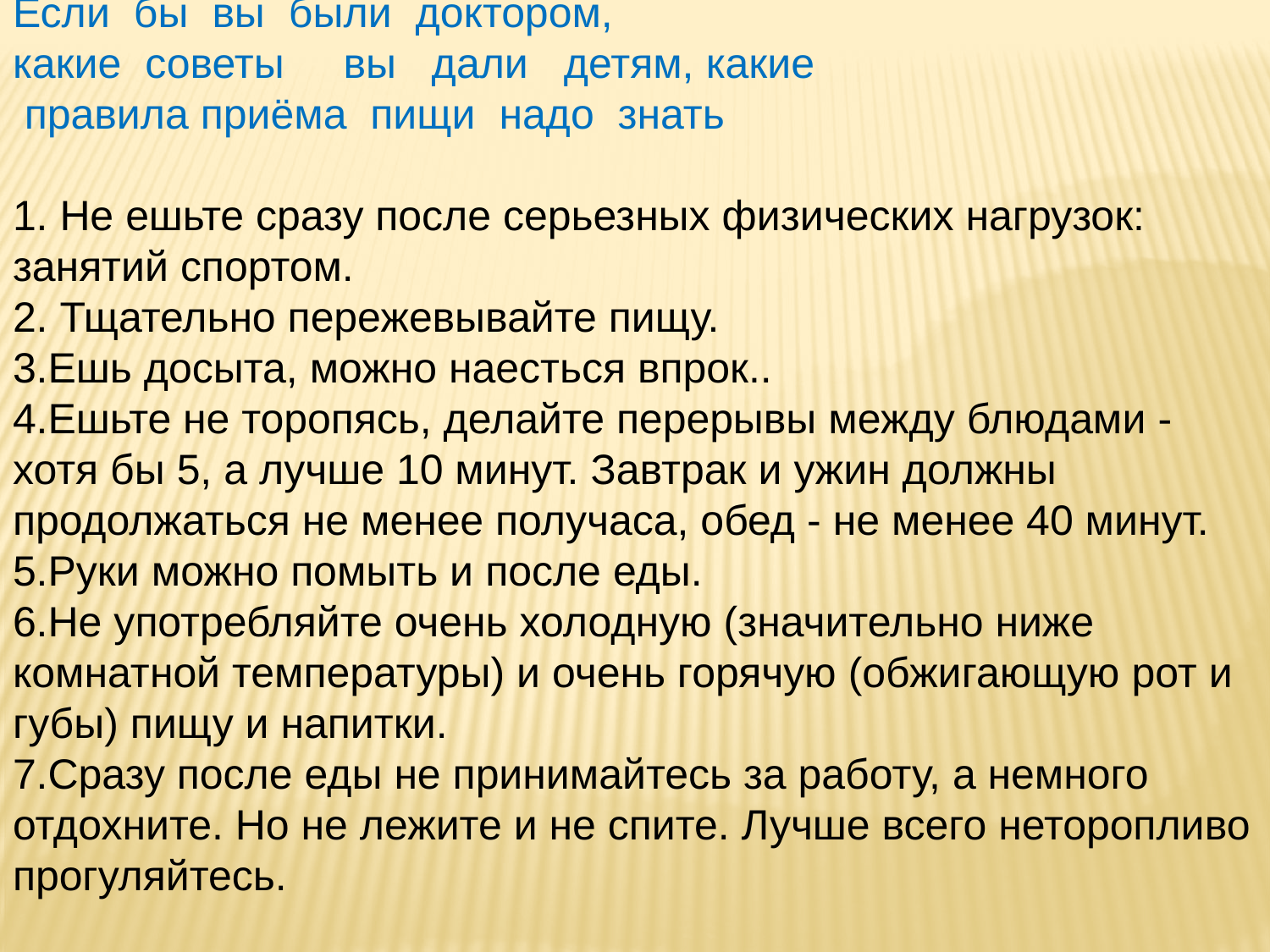

Если  бы  вы  были  доктором, какие  советы     вы   дали   детям, какие   правила приёма  пищи  надо  знать

1. Не ешьте сразу после серьезных физических нагрузок: занятий спортом.
2. Тщательно пережевывайте пищу.
3.Ешь досыта, можно наесться впрок..
4.Ешьте не торопясь, делайте перерывы между блюдами - хотя бы 5, а лучше 10 минут. Завтрак и ужин должны продолжаться не менее получаса, обед - не менее 40 минут.
5.Руки можно помыть и после еды.
6.Не употребляйте очень холодную (значительно ниже комнатной температуры) и очень горячую (обжигающую рот и губы) пищу и напитки.
7.Сразу после еды не принимайтесь за работу, а немного отдохните. Но не лежите и не спите. Лучше всего неторопливо прогуляйтесь.